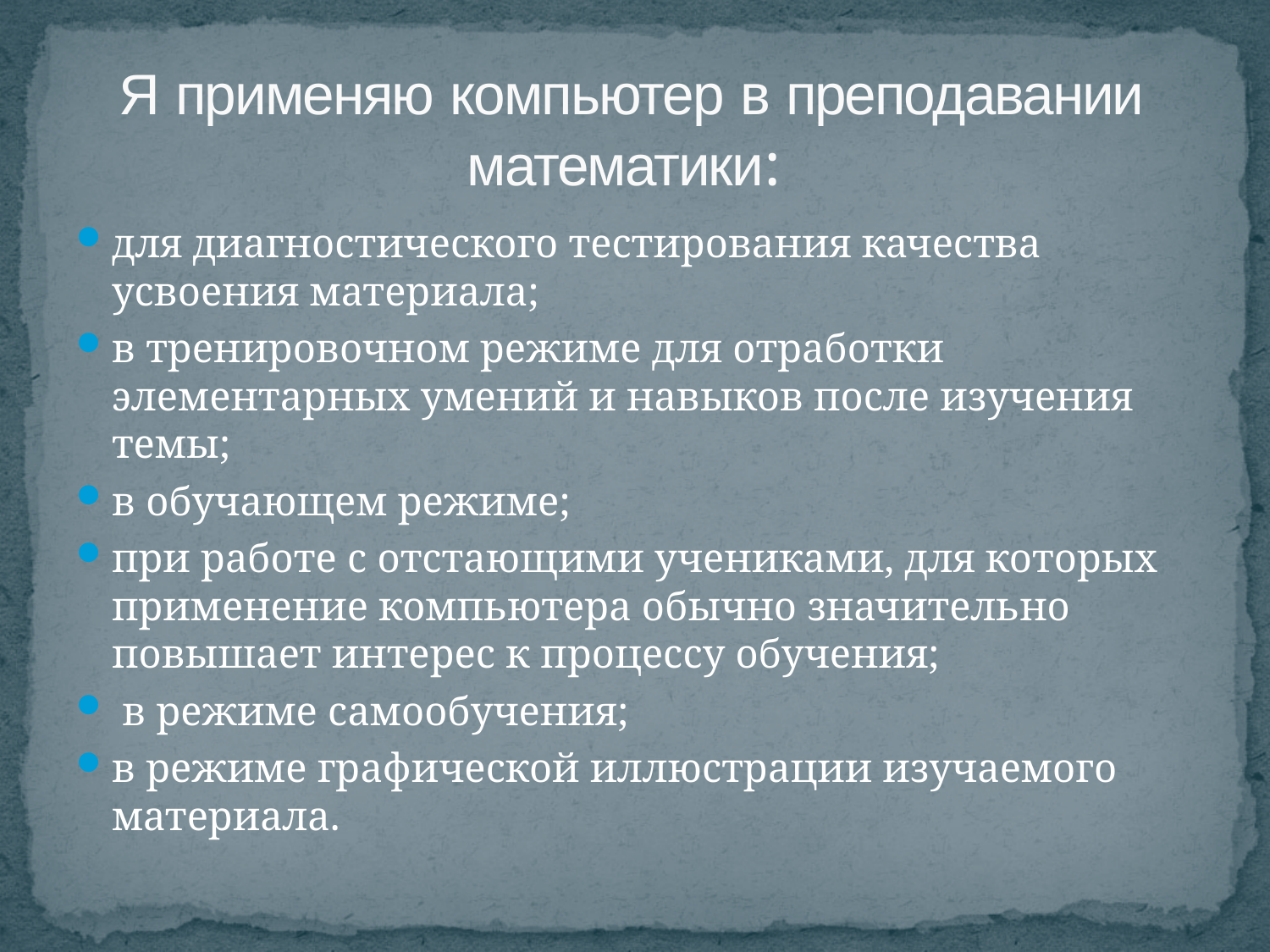

# Я применяю компьютер в преподавании математики:
для диагностического тестирования качества усвоения материала;
в тренировочном режиме для отработки элементарных умений и навыков после изучения темы;
в обучающем режиме;
при работе с отстающими учениками, для которых применение компьютера обычно значительно повышает интерес к процессу обучения;
 в режиме самообучения;
в режиме графической иллюстрации изучаемого материала.